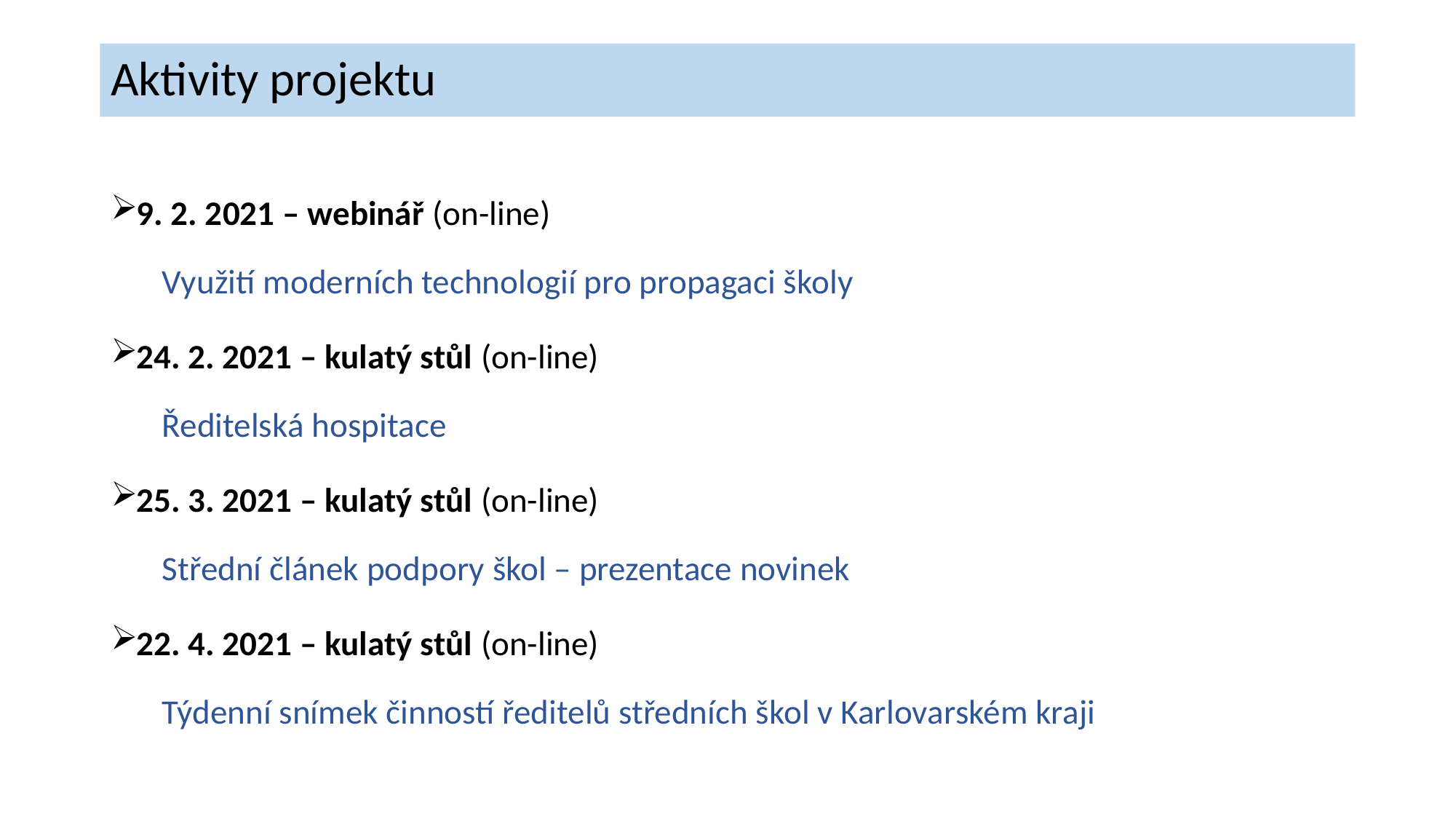

# Aktivity projektu
9. 2. 2021 – webinář (on-line)
Využití moderních technologií pro propagaci školy
24. 2. 2021 – kulatý stůl (on-line)
Ředitelská hospitace
25. 3. 2021 – kulatý stůl (on-line)
Střední článek podpory škol – prezentace novinek
22. 4. 2021 – kulatý stůl (on-line)
Týdenní snímek činností ředitelů středních škol v Karlovarském kraji